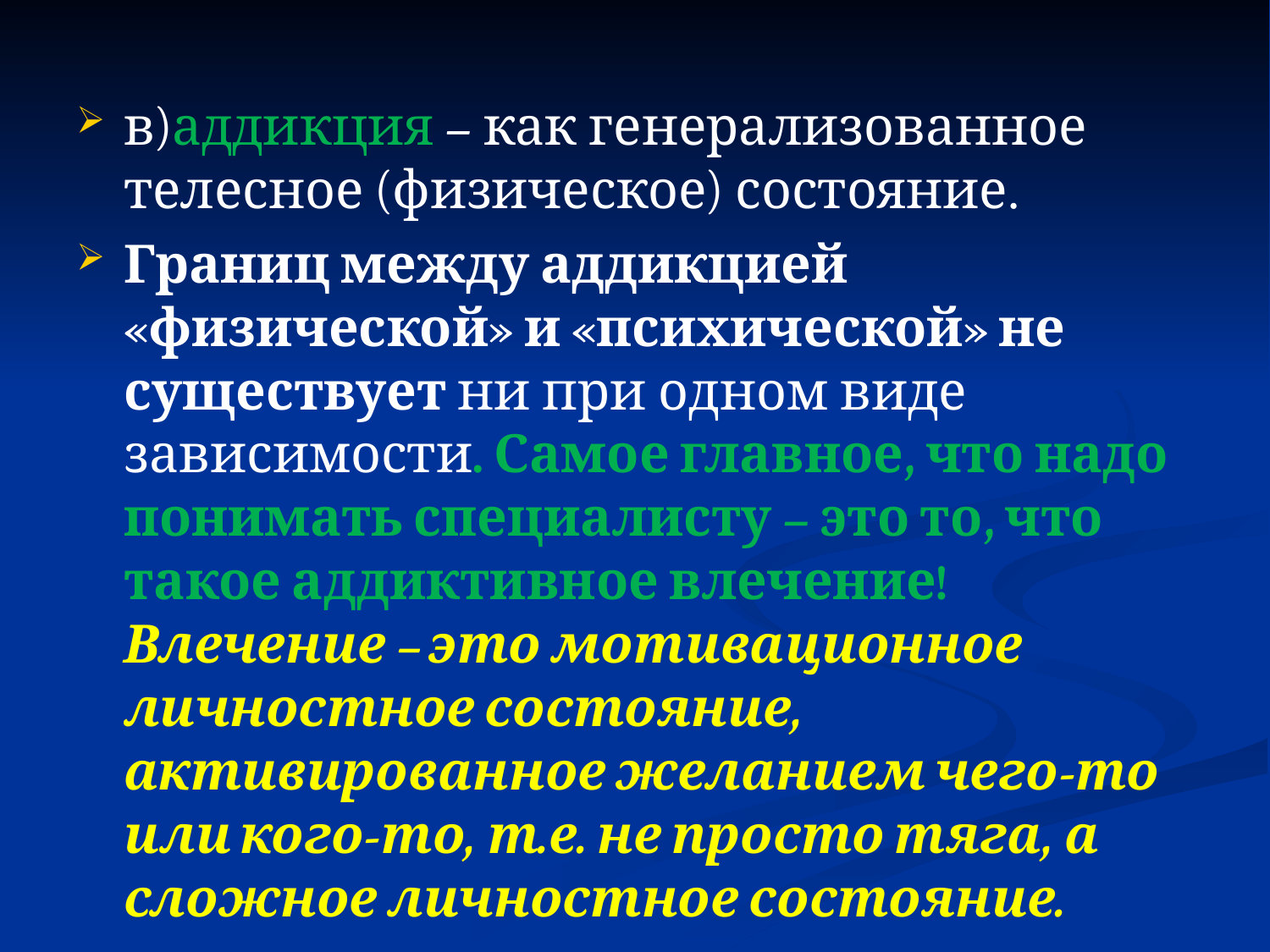

в)аддикция – как генерализованное телесное (физическое) состояние.
Границ между аддикцией «физической» и «психической» не существует ни при одном виде зависимости. Самое главное, что надо понимать специалисту – это то, что такое аддиктивное влечение! Влечение – это мотивационное личностное состояние, активированное желанием чего-то или кого-то, т.е. не просто тяга, а сложное личностное состояние.